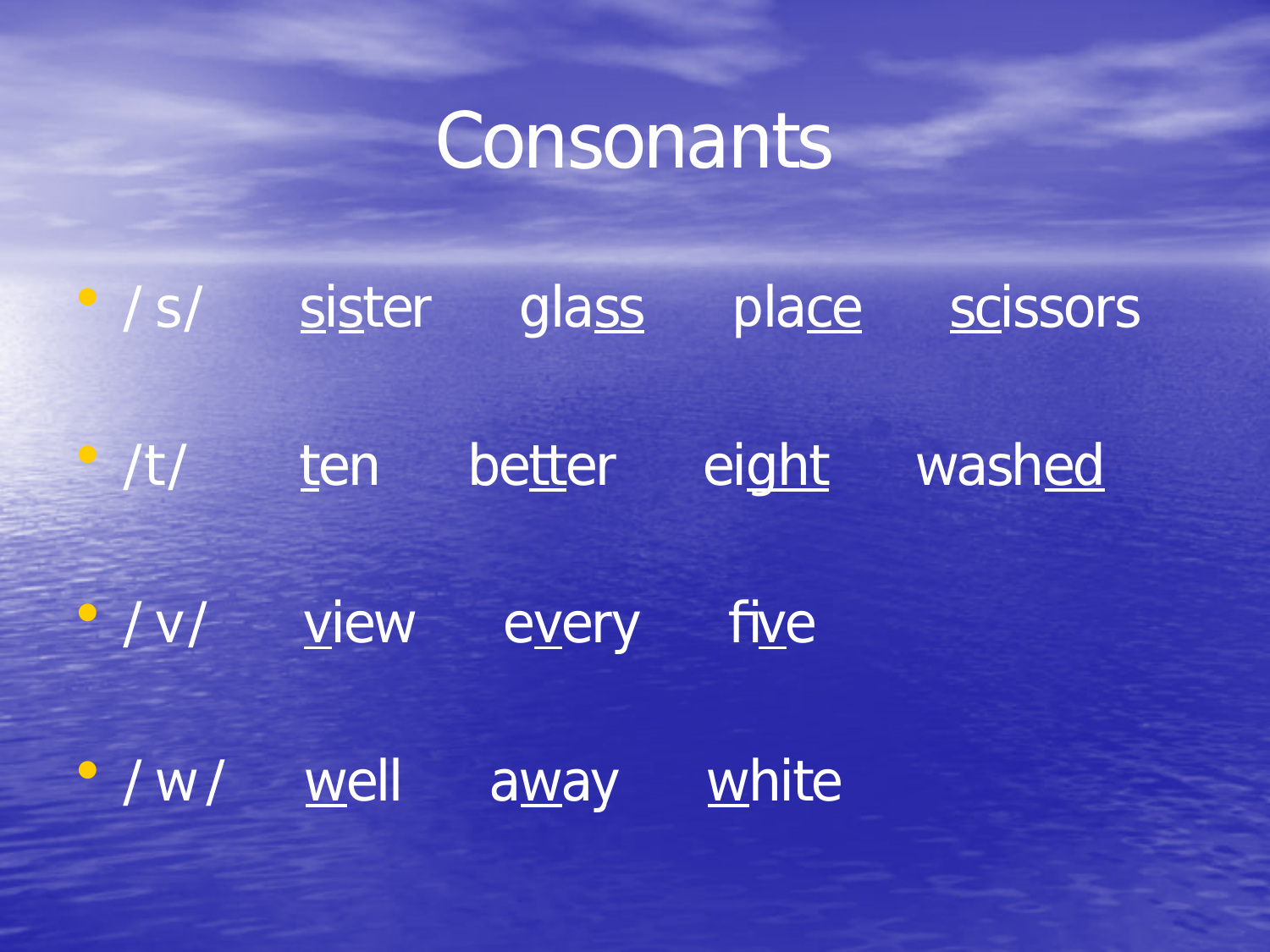

# Consonants
/s/     sister     glass     place     scissors

/t/      ten     better     eight     washed

/v/     view     every     five

/w/    well     away     white